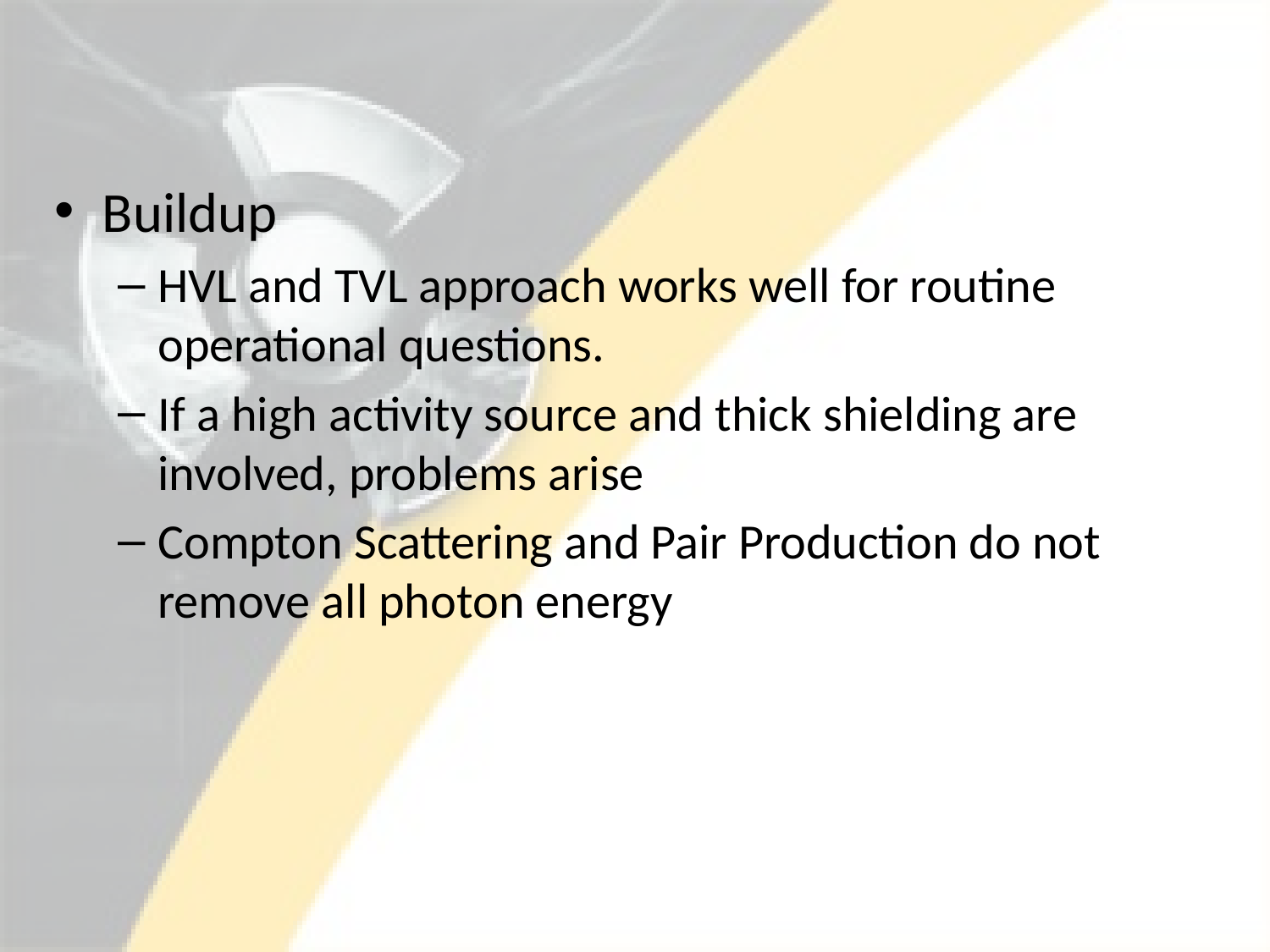

#
Buildup
HVL and TVL approach works well for routine operational questions.
If a high activity source and thick shielding are involved, problems arise
Compton Scattering and Pair Production do not remove all photon energy